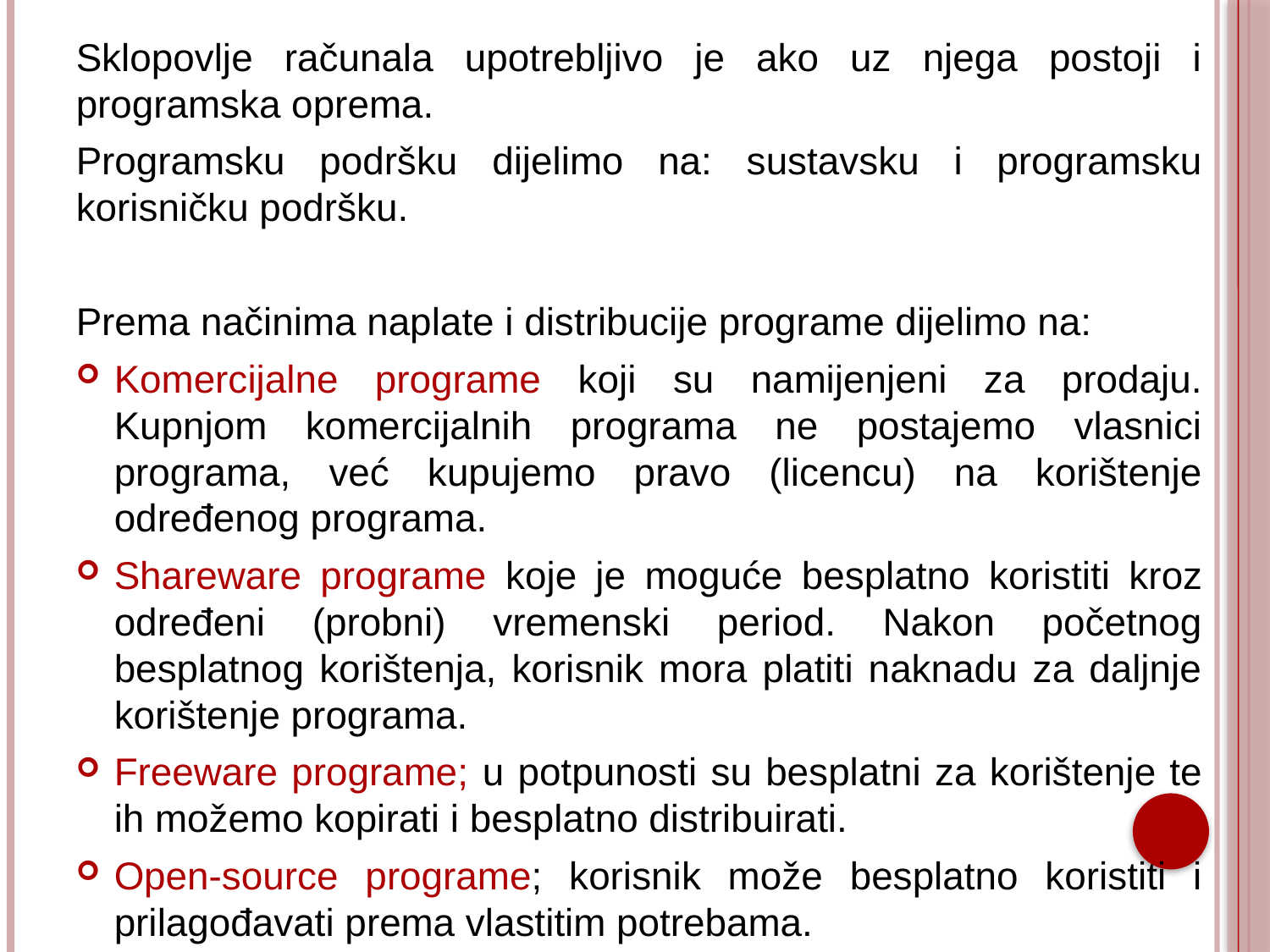

Sklopovlje računala upotrebljivo je ako uz njega postoji i programska oprema.
Programsku podršku dijelimo na: sustavsku i programsku korisničku podršku.

Prema načinima naplate i distribucije programe dijelimo na:
Komercijalne programe koji su namijenjeni za prodaju. Kupnjom komercijalnih programa ne postajemo vlasnici programa, već kupujemo pravo (licencu) na korištenje određenog programa.
Shareware programe koje je moguće besplatno koristiti kroz određeni (probni) vremenski period. Nakon početnog besplatnog korištenja, korisnik mora platiti naknadu za daljnje korištenje programa.
Freeware programe; u potpunosti su besplatni za korištenje te ih možemo kopirati i besplatno distribuirati.
Open-source programe; korisnik može besplatno koristiti i prilagođavati prema vlastitim potrebama.